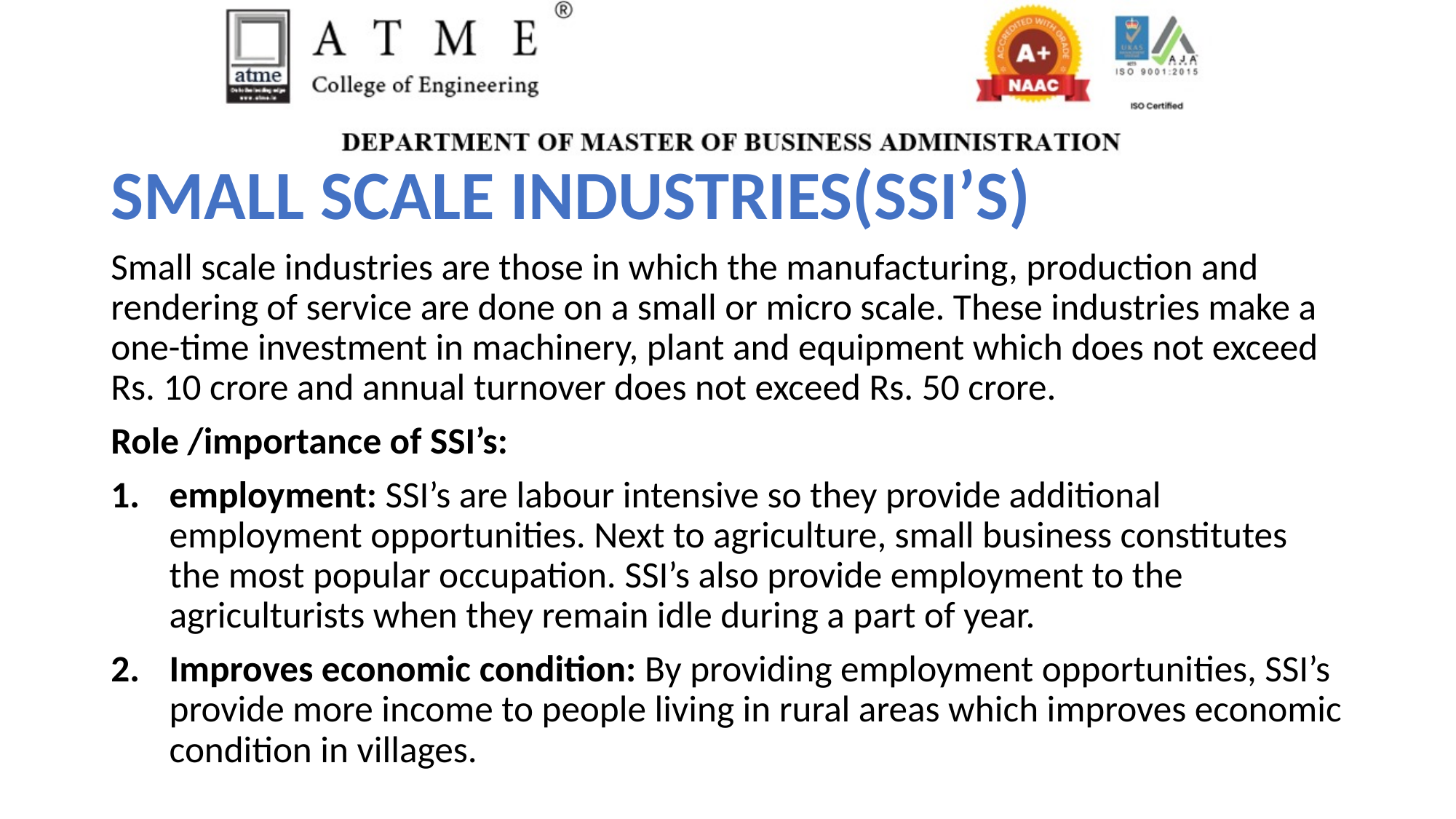

SMALL SCALE INDUSTRIES(SSI’S)
Small scale industries are those in which the manufacturing, production and rendering of service are done on a small or micro scale. These industries make a one-time investment in machinery, plant and equipment which does not exceed Rs. 10 crore and annual turnover does not exceed Rs. 50 crore.
Role /importance of SSI’s:
employment: SSI’s are labour intensive so they provide additional employment opportunities. Next to agriculture, small business constitutes the most popular occupation. SSI’s also provide employment to the agriculturists when they remain idle during a part of year.
Improves economic condition: By providing employment opportunities, SSI’s provide more income to people living in rural areas which improves economic condition in villages.